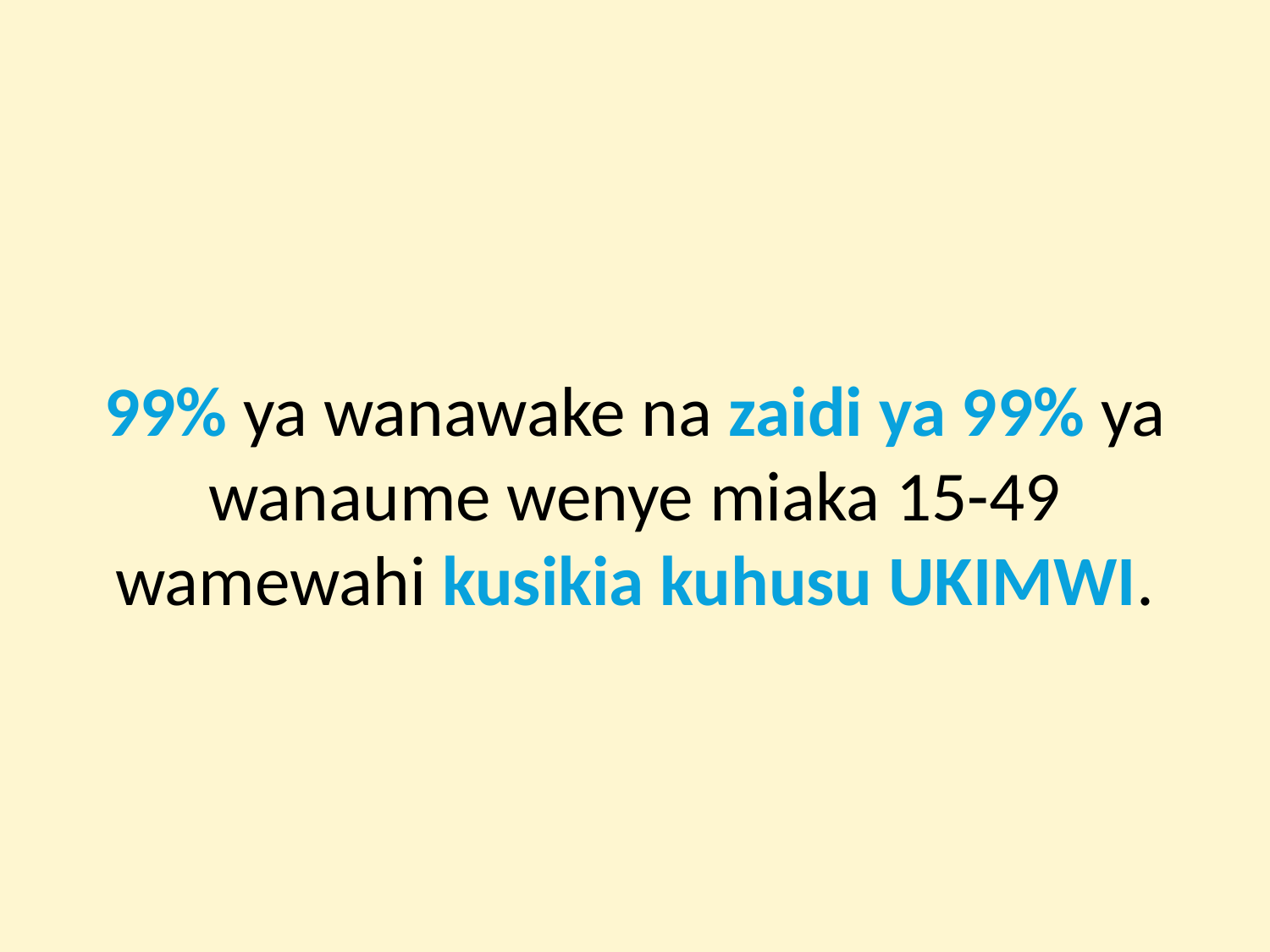

99% ya wanawake na zaidi ya 99% ya wanaume wenye miaka 15-49 wamewahi kusikia kuhusu UKIMWI.